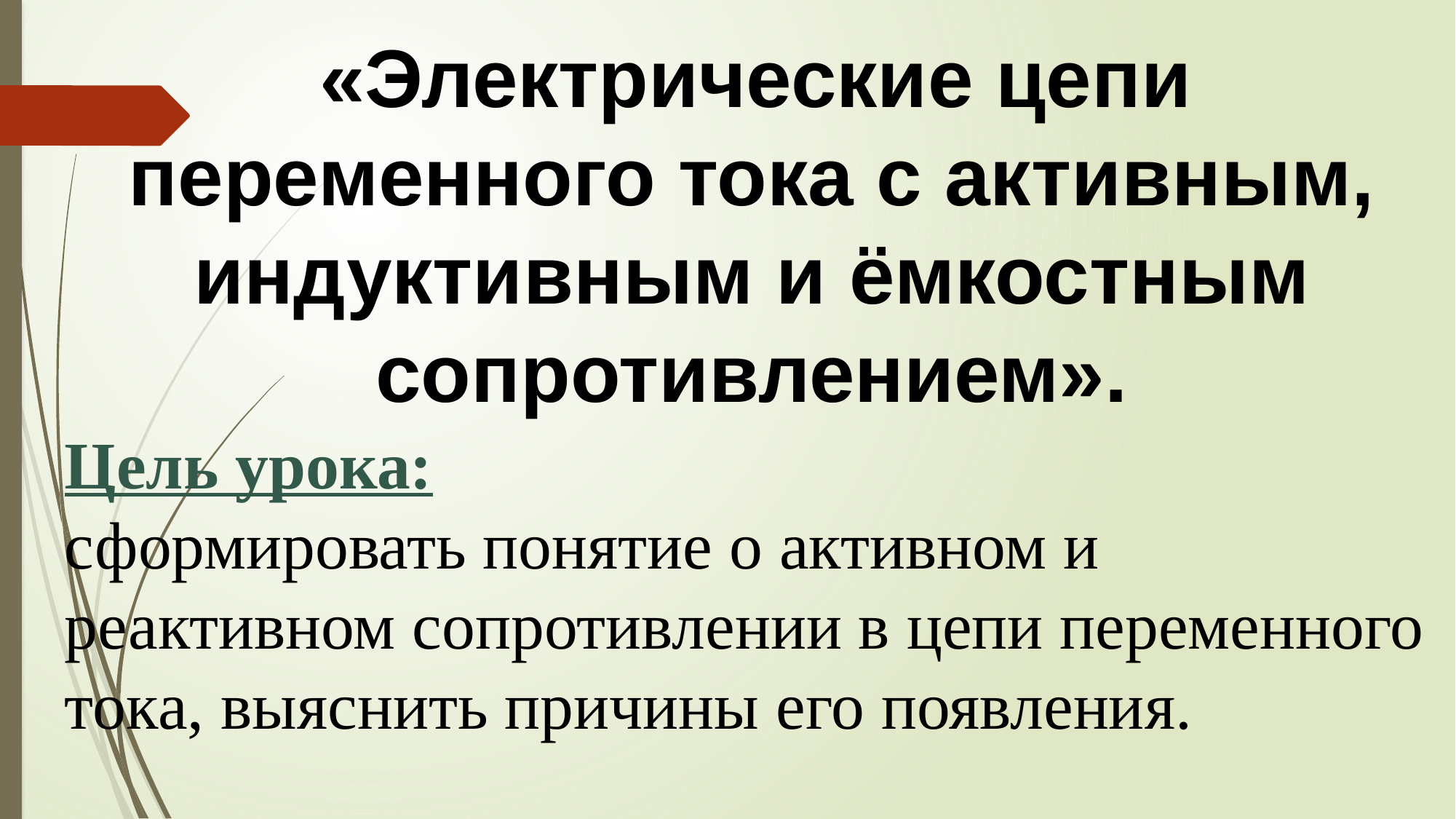

«Электрические цепи переменного тока с активным, индуктивным и ёмкостным сопротивлением».
Цель урока:
сформировать понятие о активном и реактивном сопротивлении в цепи переменного тока, выяснить причины его появления.